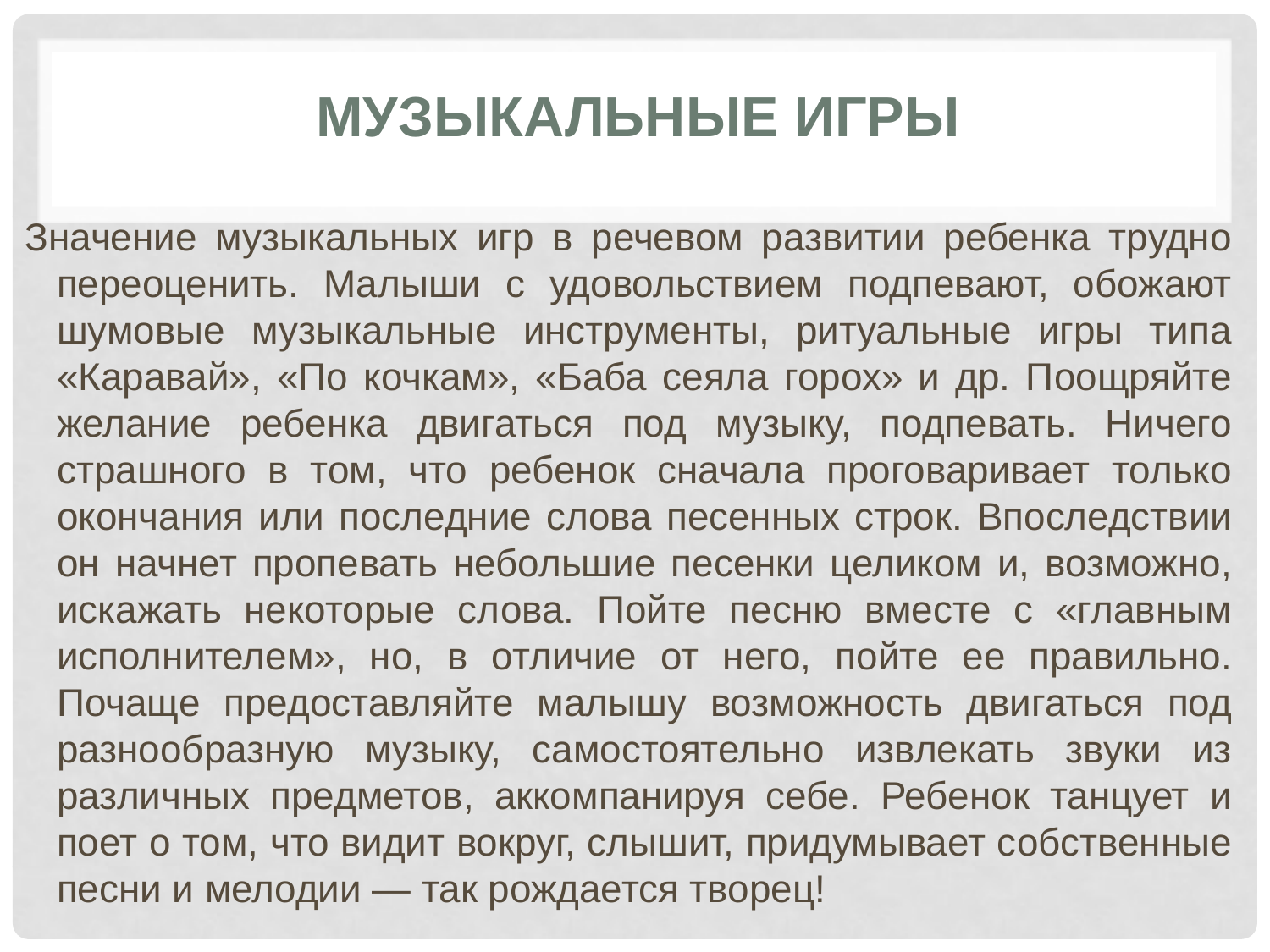

# Музыкальные игры
Значение музыкальных игр в речевом развитии ребенка трудно переоценить. Малыши с удовольствием подпевают, обожают шумовые музыкальные инструменты, ритуальные игры типа «Каравай», «По кочкам», «Баба сеяла горох» и др. Поощряйте желание ребенка двигаться под музыку, подпевать. Ничего страшного в том, что ребенок сначала проговаривает только окончания или последние слова песенных строк. Впоследствии он начнет пропевать небольшие песенки целиком и, возможно, искажать некоторые слова. Пойте песню вместе с «главным исполнителем», но, в отличие от него, пойте ее правильно. Почаще предоставляйте малышу возможность двигаться под разнообразную музыку, самостоятельно извлекать звуки из различных предметов, аккомпанируя себе. Ребенок танцует и поет о том, что видит вокруг, слышит, придумывает собственные песни и мелодии — так рождается творец!